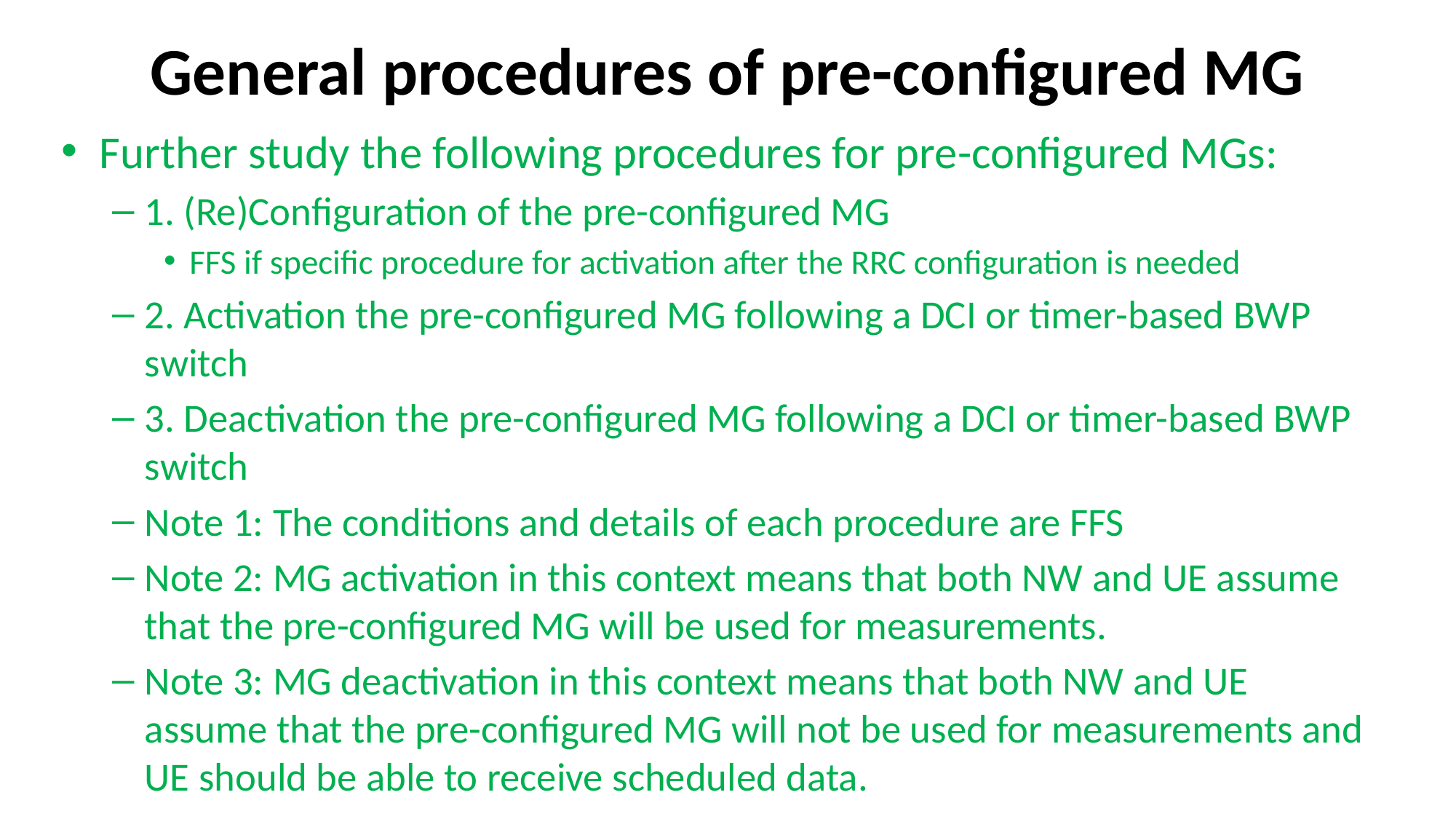

# General procedures of pre-configured MG
Further study the following procedures for pre-configured MGs:
1. (Re)Configuration of the pre-configured MG
FFS if specific procedure for activation after the RRC configuration is needed
2. Activation the pre-configured MG following a DCI or timer-based BWP switch
3. Deactivation the pre-configured MG following a DCI or timer-based BWP switch
Note 1: The conditions and details of each procedure are FFS
Note 2: MG activation in this context means that both NW and UE assume that the pre-configured MG will be used for measurements.
Note 3: MG deactivation in this context means that both NW and UE assume that the pre-configured MG will not be used for measurements and UE should be able to receive scheduled data.